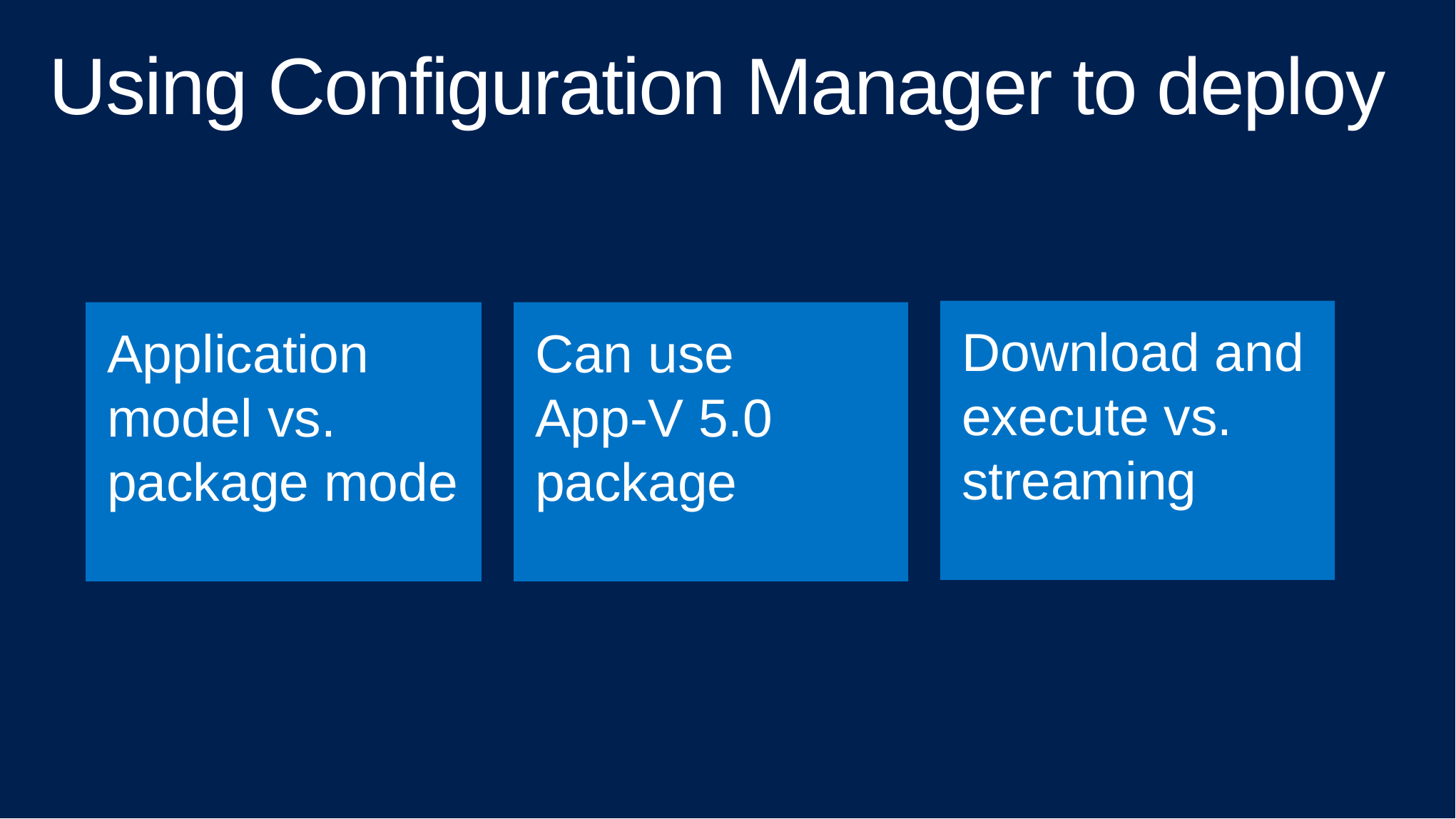

# Using Configuration Manager to deploy
Download and execute vs. streaming
Application model vs.
package mode
Can use
App-V 5.0 package